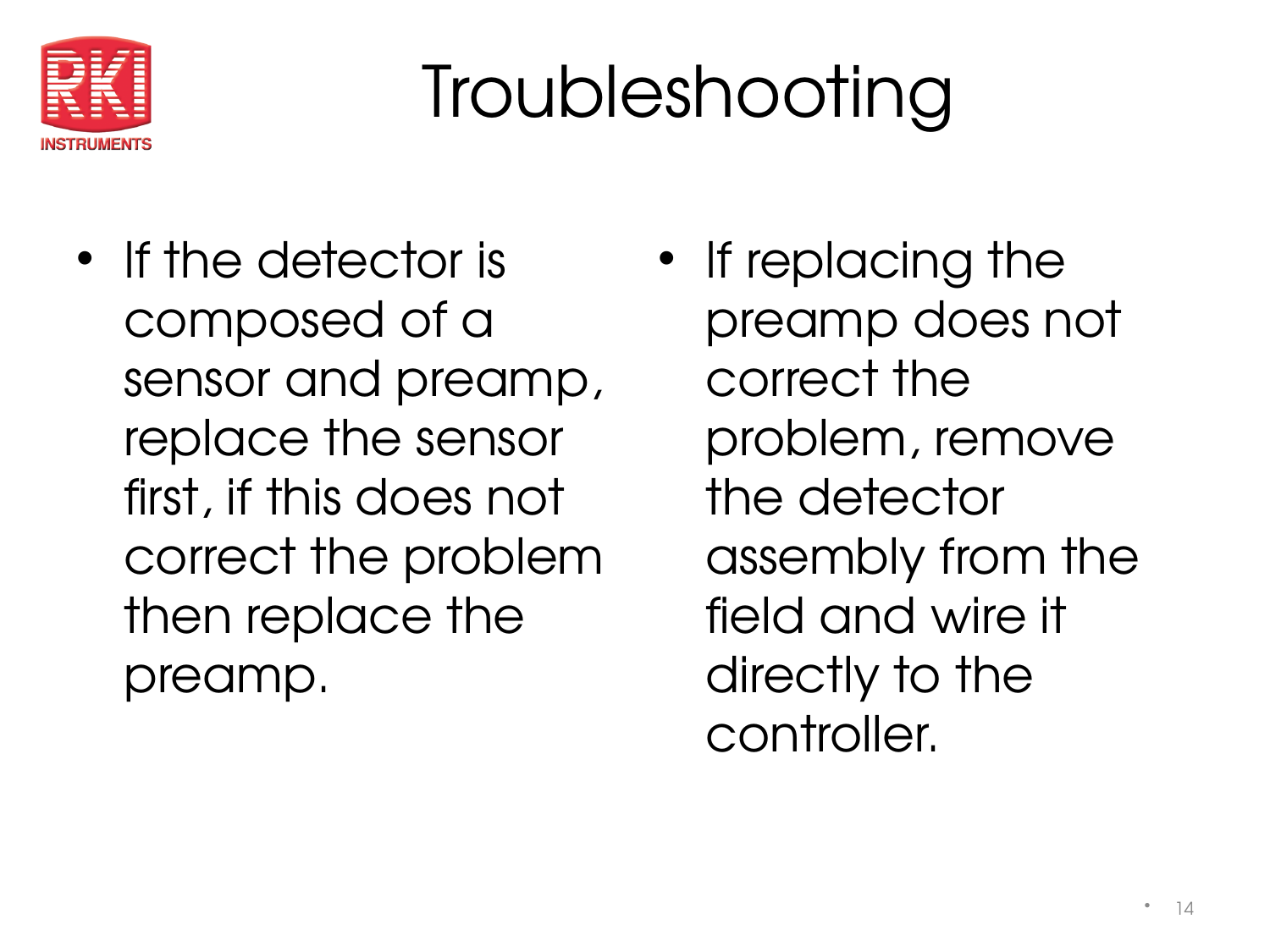

# Troubleshooting
If the detector is composed of a sensor and preamp, replace the sensor first, if this does not correct the problem then replace the preamp.
If replacing the preamp does not correct the problem, remove the detector assembly from the field and wire it directly to the controller.
14